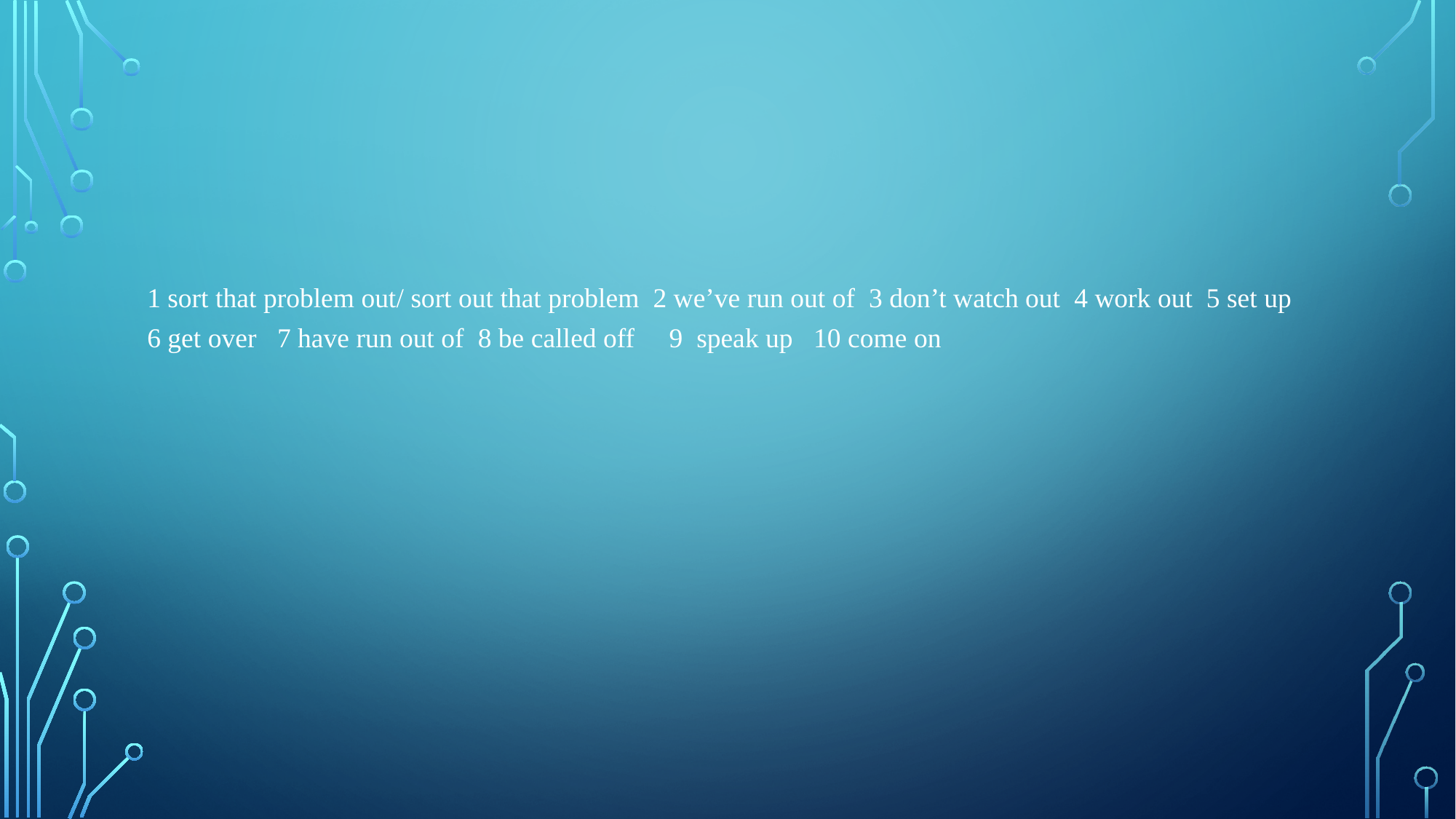

#
1 sort that problem out/ sort out that problem  2 we’ve run out of  3 don’t watch out  4 work out  5 set up   6 get over   7 have run out of  8 be called off     9  speak up   10 come on